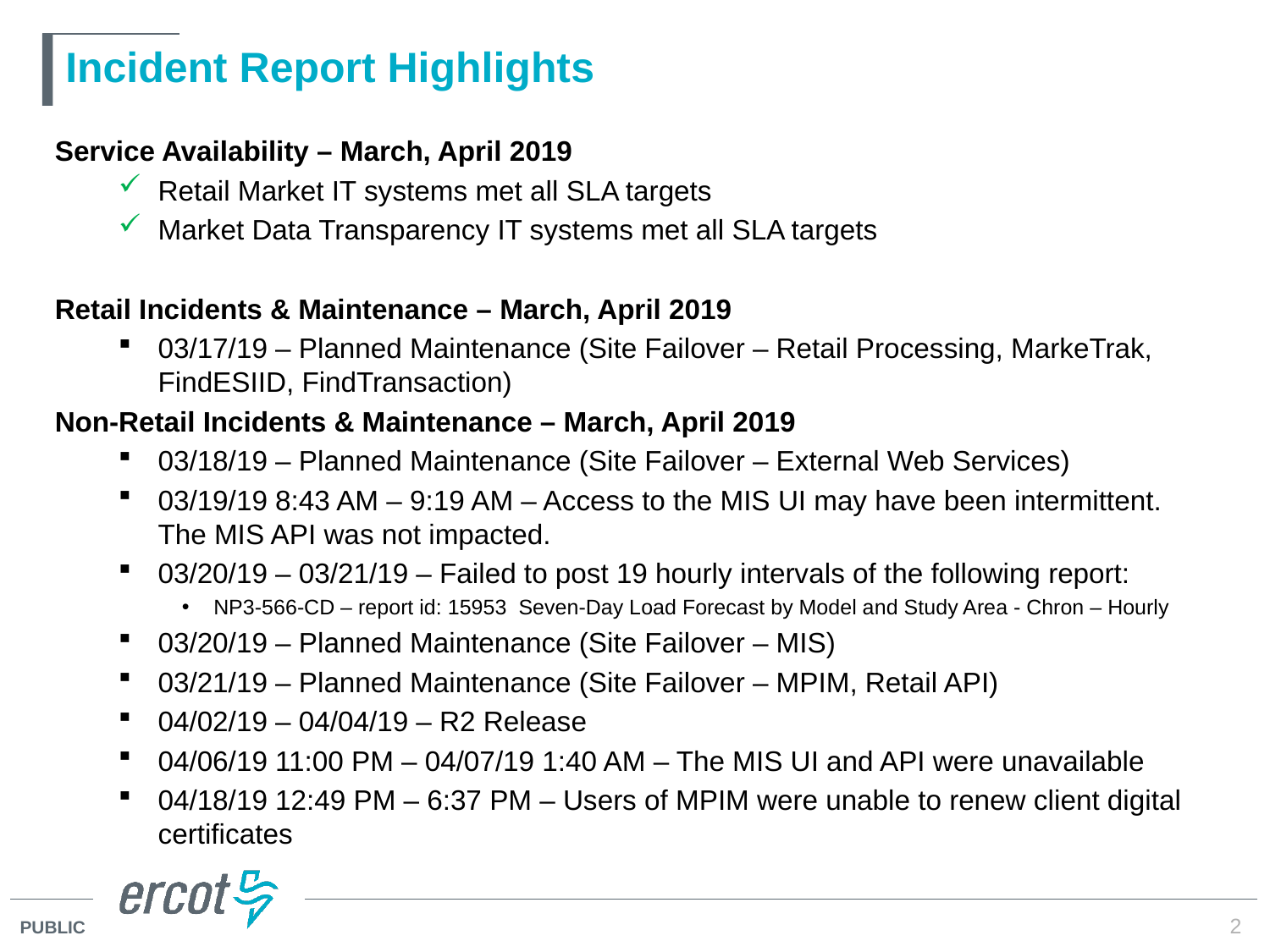

# Incident Report Highlights
Service Availability – March, April 2019
Retail Market IT systems met all SLA targets
Market Data Transparency IT systems met all SLA targets

Retail Incidents & Maintenance – March, April 2019
03/17/19 – Planned Maintenance (Site Failover – Retail Processing, MarkeTrak, FindESIID, FindTransaction)
Non-Retail Incidents & Maintenance – March, April 2019
03/18/19 – Planned Maintenance (Site Failover – External Web Services)
03/19/19 8:43 AM – 9:19 AM – Access to the MIS UI may have been intermittent.  The MIS API was not impacted.
03/20/19 – 03/21/19 – Failed to post 19 hourly intervals of the following report:
NP3-566-CD – report id: 15953  Seven-Day Load Forecast by Model and Study Area - Chron – Hourly
03/20/19 – Planned Maintenance (Site Failover – MIS)
03/21/19 – Planned Maintenance (Site Failover – MPIM, Retail API)
04/02/19 – 04/04/19 – R2 Release
04/06/19 11:00 PM – 04/07/19 1:40 AM – The MIS UI and API were unavailable
04/18/19 12:49 PM – 6:37 PM – Users of MPIM were unable to renew client digital certificates

2